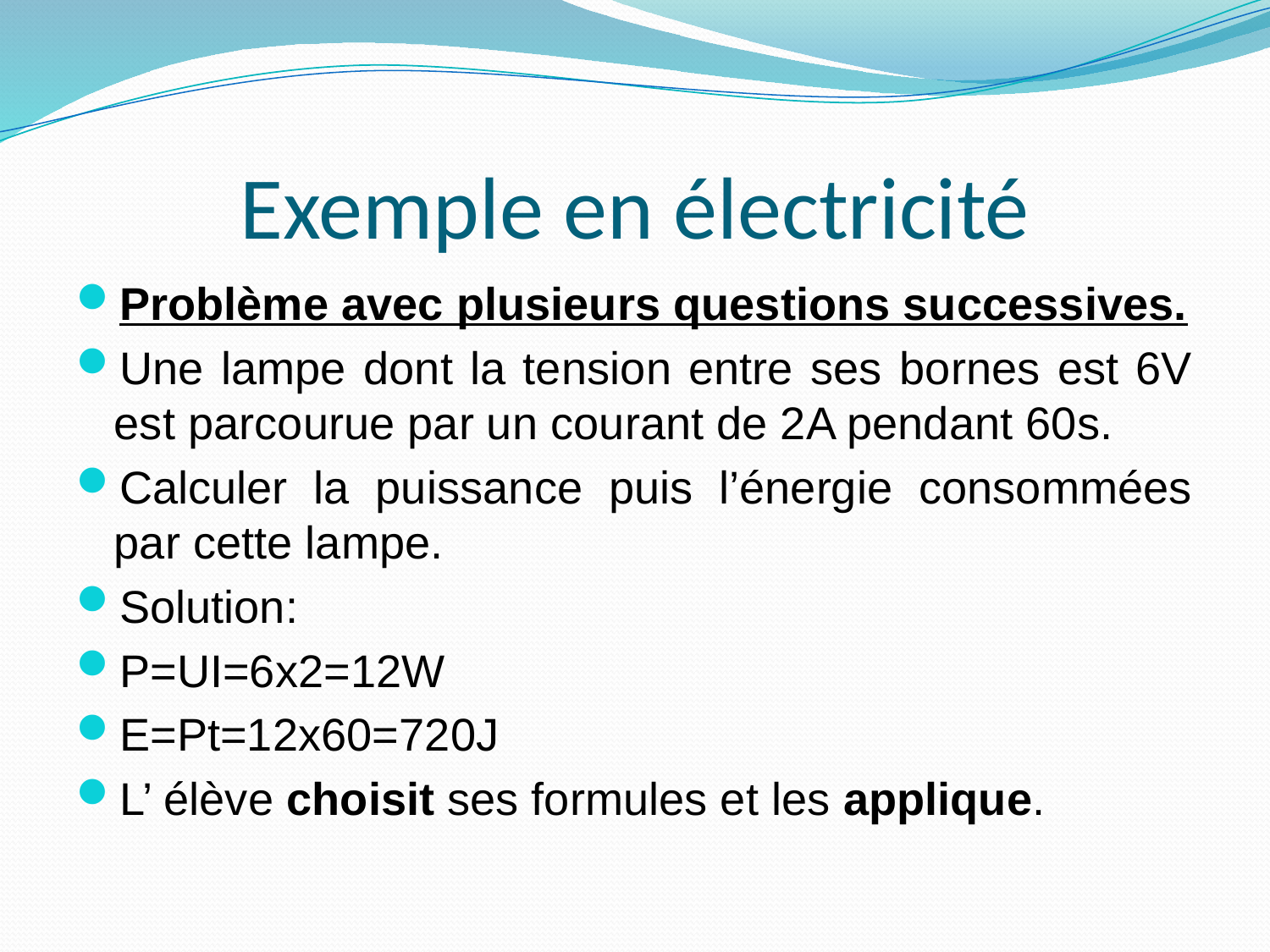

# Exemple en électricité
Problème avec plusieurs questions successives.
Une lampe dont la tension entre ses bornes est 6V est parcourue par un courant de 2A pendant 60s.
Calculer la puissance puis l’énergie consommées par cette lampe.
Solution:
P=UI=6x2=12W
E=Pt=12x60=720J
L’ élève choisit ses formules et les applique.